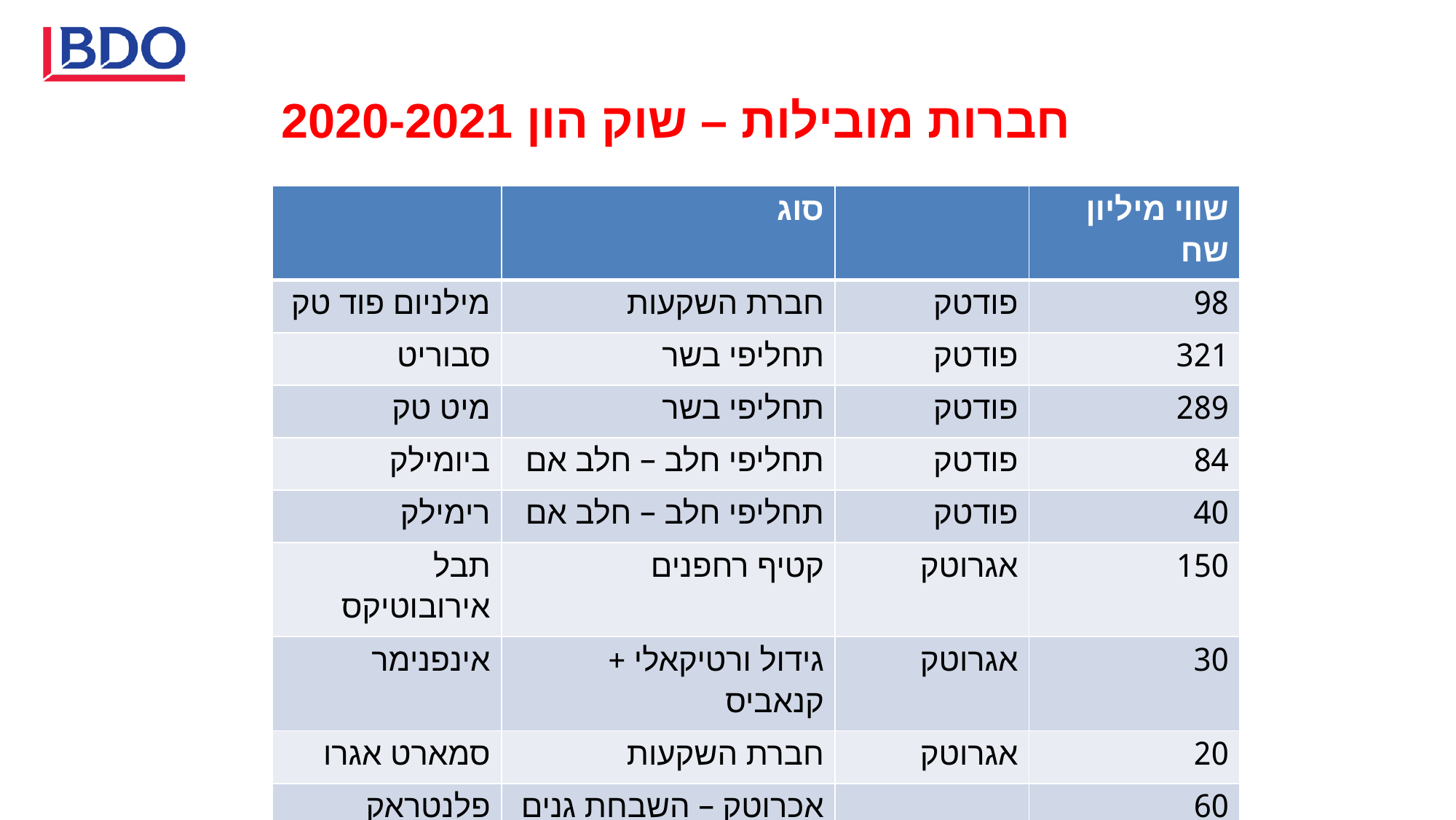

חברות מובילות – שוק הון 2020-2021
|  | סוג |  | שווי מיליון שח |
| --- | --- | --- | --- |
| מילניום פוד טק | חברת השקעות | פודטק | 98 |
| סבוריט | תחליפי בשר | פודטק | 321 |
| מיט טק | תחליפי בשר | פודטק | 289 |
| ביומילק | תחליפי חלב – חלב אם | פודטק | 84 |
| רימילק | תחליפי חלב – חלב אם | פודטק | 40 |
| תבל אירובוטיקס | קטיף רחפנים | אגרוטק | 150 |
| אינפנימר | גידול ורטיקאלי + קנאביס | אגרוטק | 30 |
| סמארט אגרו | חברת השקעות | אגרוטק | 20 |
| פלנטראק | אכרוטק – השבחת גנים |  | 60 |
| נקטפארם | חלבונים - שמרים | פטדטק | 80 |
|  |  | סה"כ שווי | 1,172 |